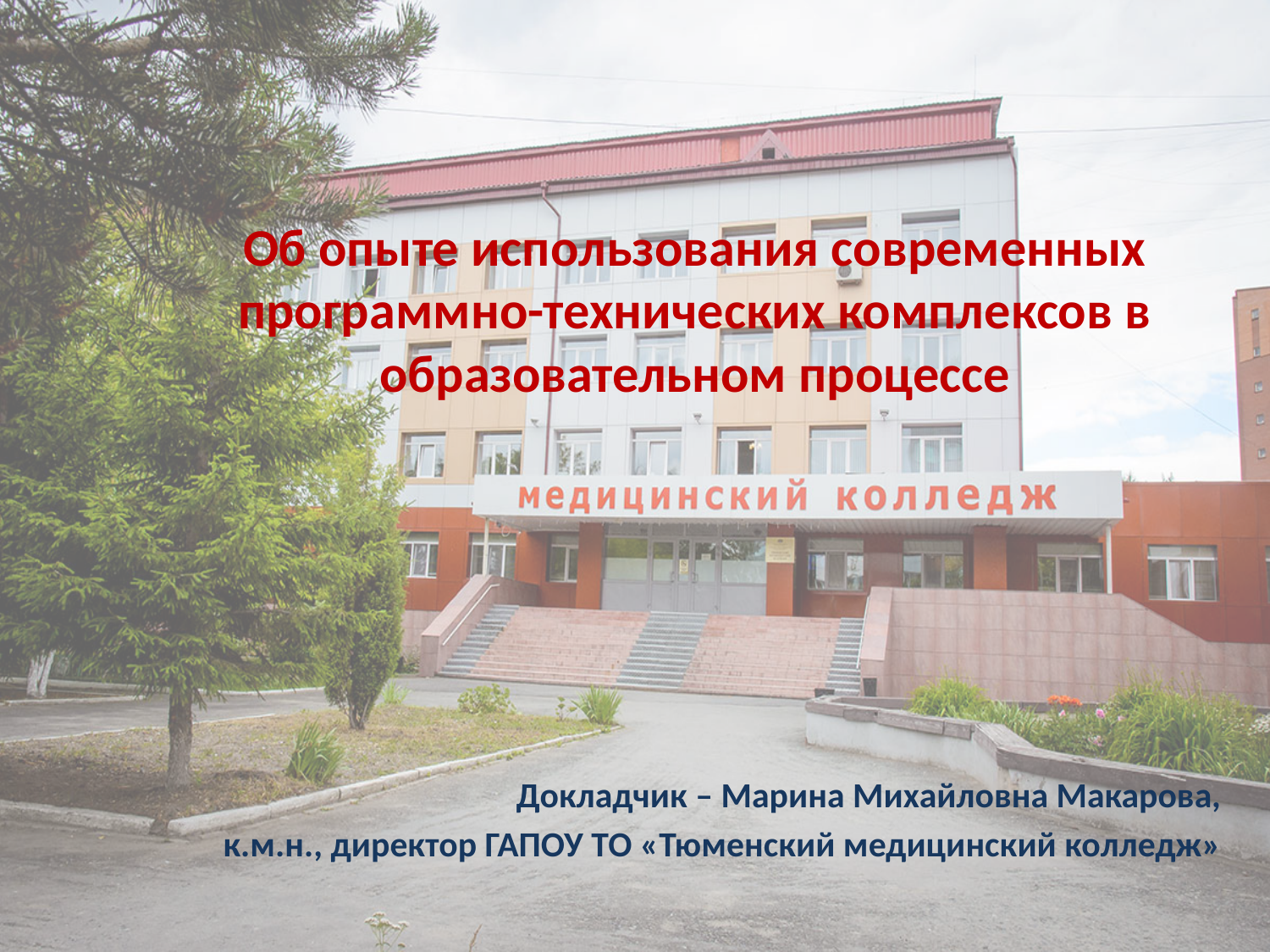

# Об опыте использования современных программно-технических комплексов в образовательном процессе
Докладчик – Марина Михайловна Макарова,
к.м.н., директор ГАПОУ ТО «Тюменский медицинский колледж»